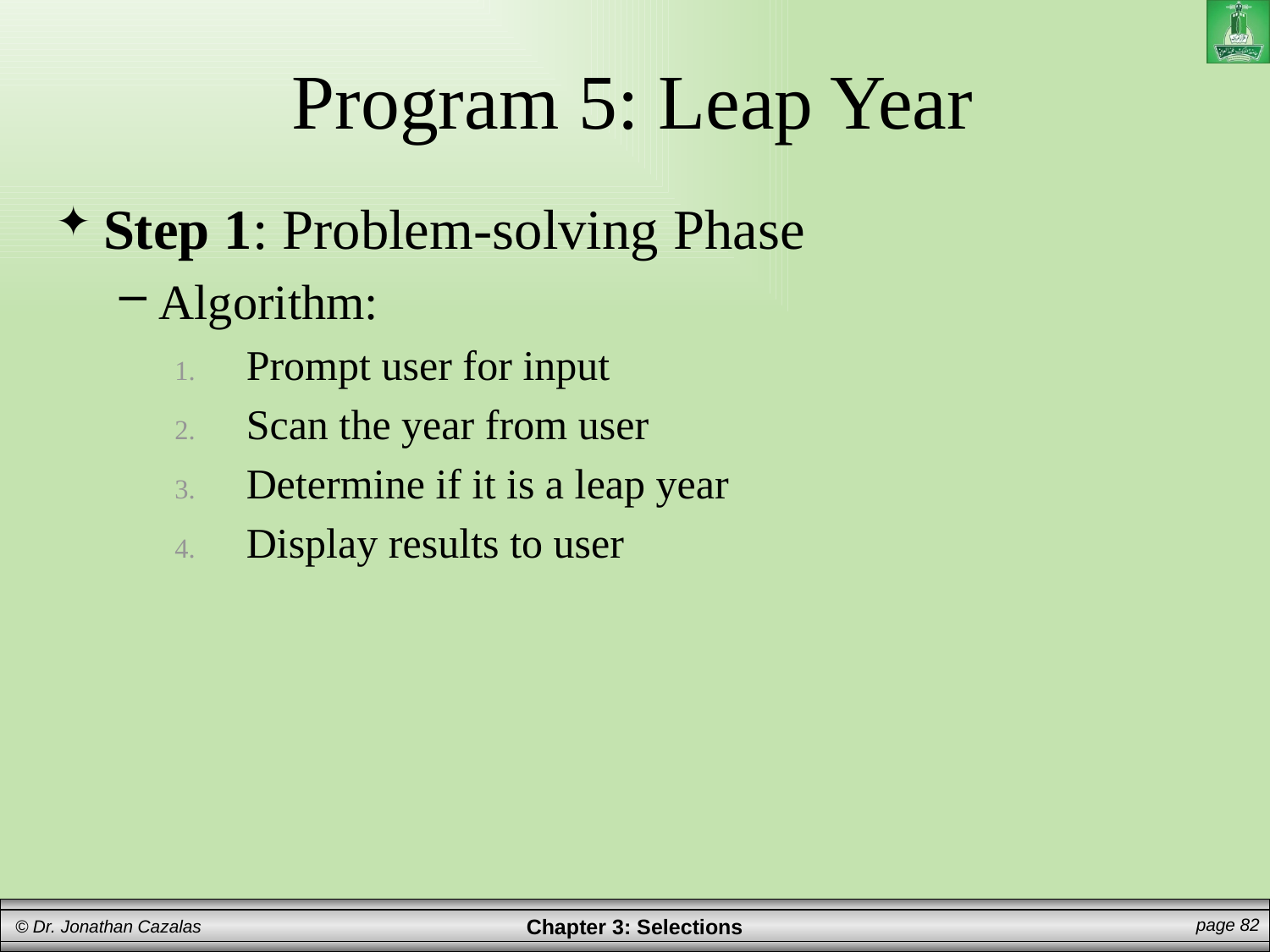

# Program 5: Leap Year
Step 1: Problem-solving Phase
Algorithm:
Prompt user for input
Scan the year from user
Determine if it is a leap year
Display results to user